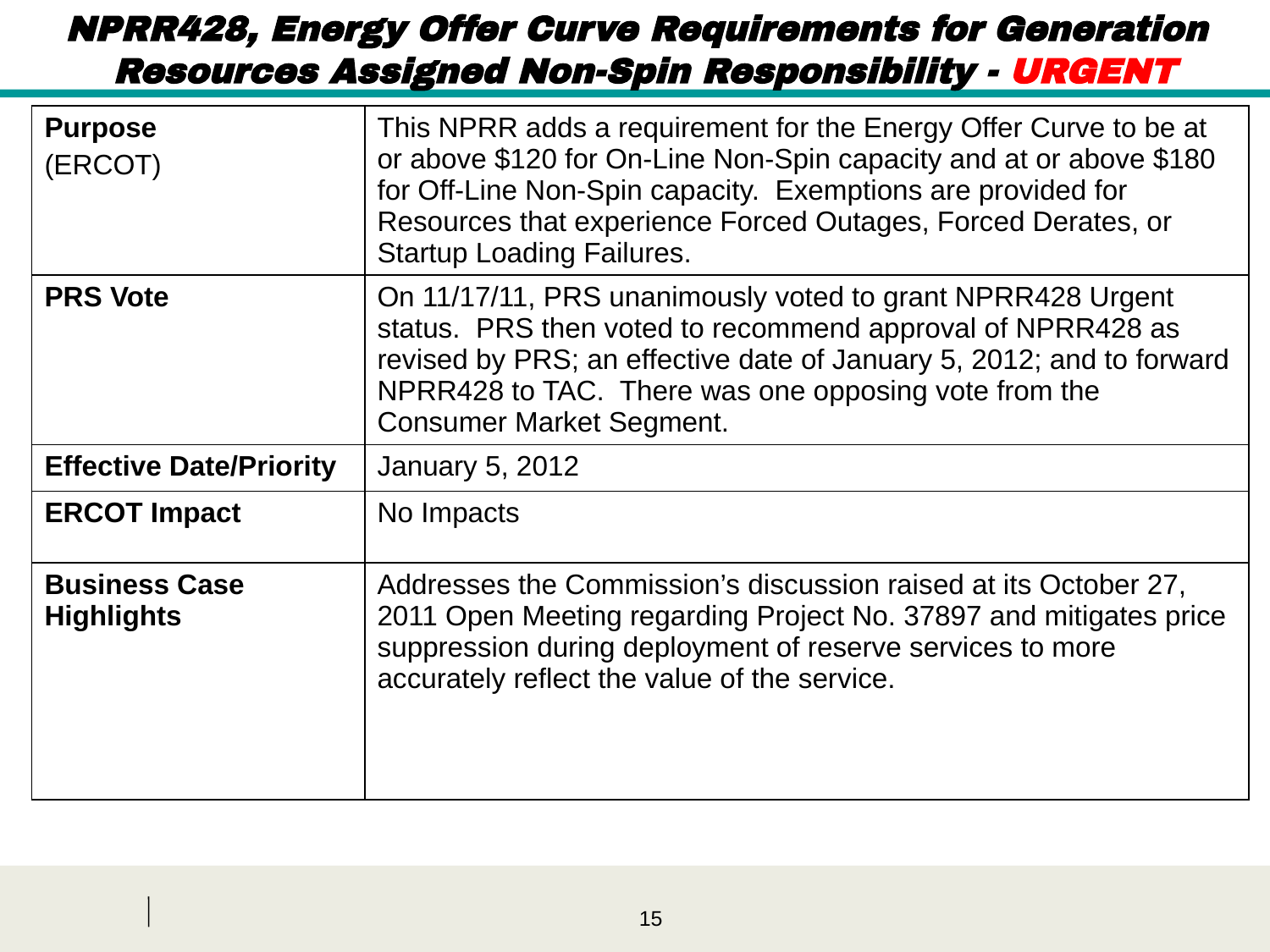

NPRR428, Energy Offer Curve Requirements for Generation Resources Assigned Non-Spin Responsibility - URGENT
| Purpose (ERCOT) | This NPRR adds a requirement for the Energy Offer Curve to be at or above $120 for On-Line Non-Spin capacity and at or above $180 for Off-Line Non-Spin capacity. Exemptions are provided for Resources that experience Forced Outages, Forced Derates, or Startup Loading Failures. |
| --- | --- |
| PRS Vote | On 11/17/11, PRS unanimously voted to grant NPRR428 Urgent status. PRS then voted to recommend approval of NPRR428 as revised by PRS; an effective date of January 5, 2012; and to forward NPRR428 to TAC. There was one opposing vote from the Consumer Market Segment. |
| Effective Date/Priority | January 5, 2012 |
| ERCOT Impact | No Impacts |
| Business Case Highlights | Addresses the Commission’s discussion raised at its October 27, 2011 Open Meeting regarding Project No. 37897 and mitigates price suppression during deployment of reserve services to more accurately reflect the value of the service. |